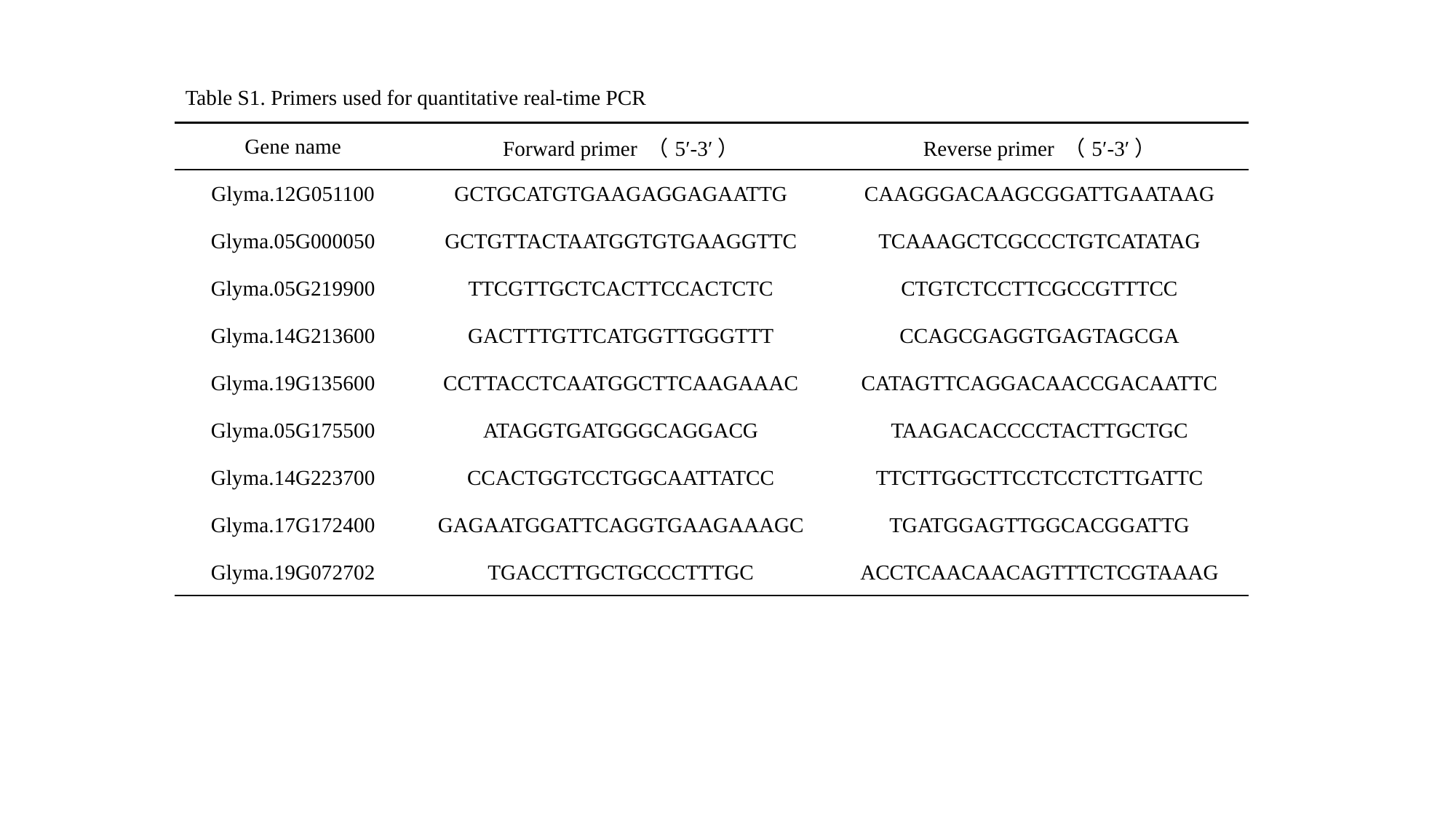

Table S1. Primers used for quantitative real-time PCR
| Gene name | Forward primer （5′-3′） | Reverse primer （5′-3′） |
| --- | --- | --- |
| Glyma.12G051100 | GCTGCATGTGAAGAGGAGAATTG | CAAGGGACAAGCGGATTGAATAAG |
| Glyma.05G000050 | GCTGTTACTAATGGTGTGAAGGTTC | TCAAAGCTCGCCCTGTCATATAG |
| Glyma.05G219900 | TTCGTTGCTCACTTCCACTCTC | CTGTCTCCTTCGCCGTTTCC |
| Glyma.14G213600 | GACTTTGTTCATGGTTGGGTTT | CCAGCGAGGTGAGTAGCGA |
| Glyma.19G135600 | CCTTACCTCAATGGCTTCAAGAAAC | CATAGTTCAGGACAACCGACAATTC |
| Glyma.05G175500 | ATAGGTGATGGGCAGGACG | TAAGACACCCCTACTTGCTGC |
| Glyma.14G223700 | CCACTGGTCCTGGCAATTATCC | TTCTTGGCTTCCTCCTCTTGATTC |
| Glyma.17G172400 | GAGAATGGATTCAGGTGAAGAAAGC | TGATGGAGTTGGCACGGATTG |
| Glyma.19G072702 | TGACCTTGCTGCCCTTTGC | ACCTCAACAACAGTTTCTCGTAAAG |